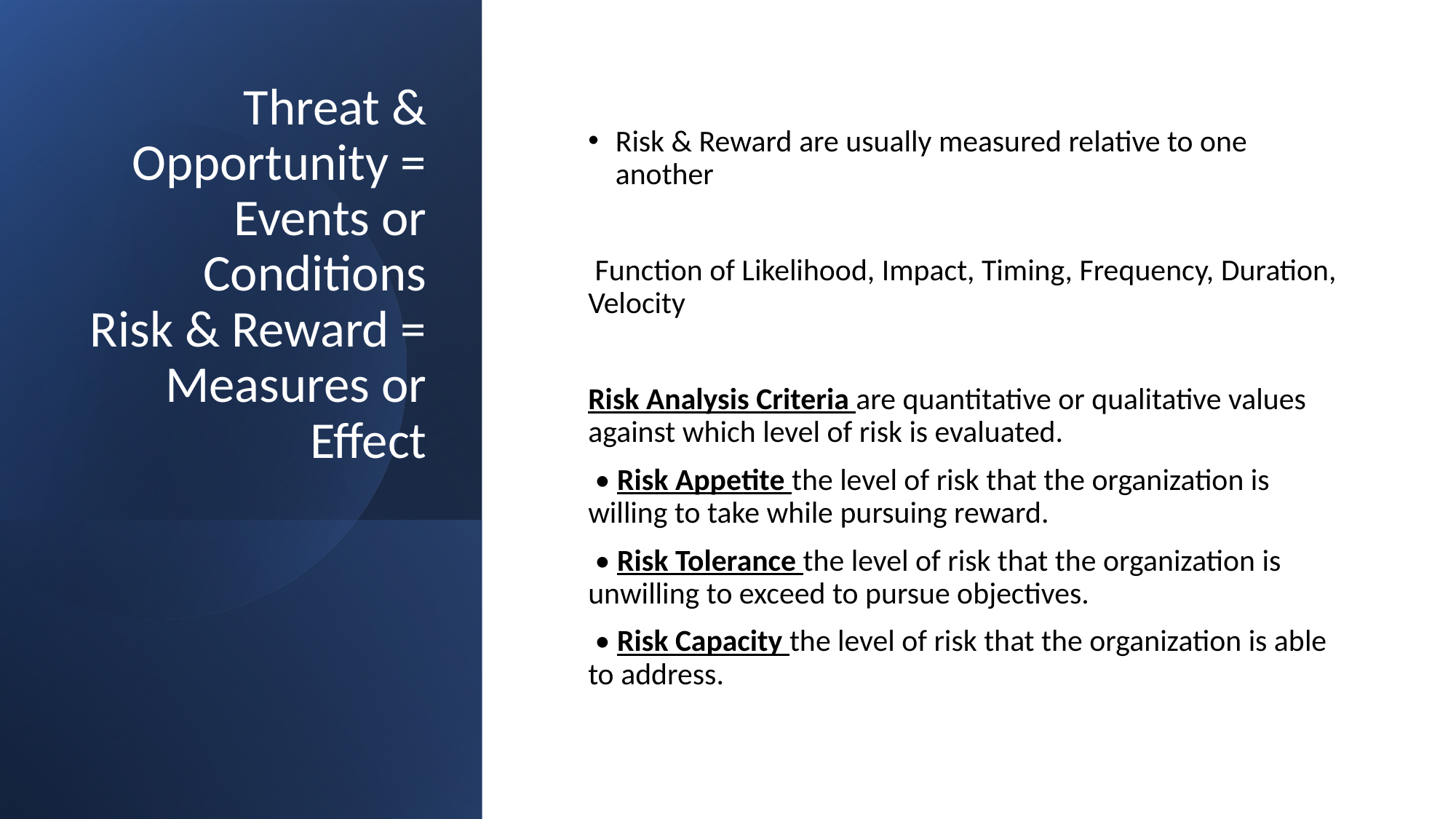

# Threat & Opportunity = Events or Conditions Risk & Reward = Measures or Effect
Risk & Reward are usually measured relative to one another

 Function of Likelihood, Impact, Timing, Frequency, Duration, Velocity

Risk Analysis Criteria are quantitative or qualitative values against which level of risk is evaluated.
 • Risk Appetite the level of risk that the organization is willing to take while pursuing reward.
 • Risk Tolerance the level of risk that the organization is unwilling to exceed to pursue objectives.
 • Risk Capacity the level of risk that the organization is able to address.